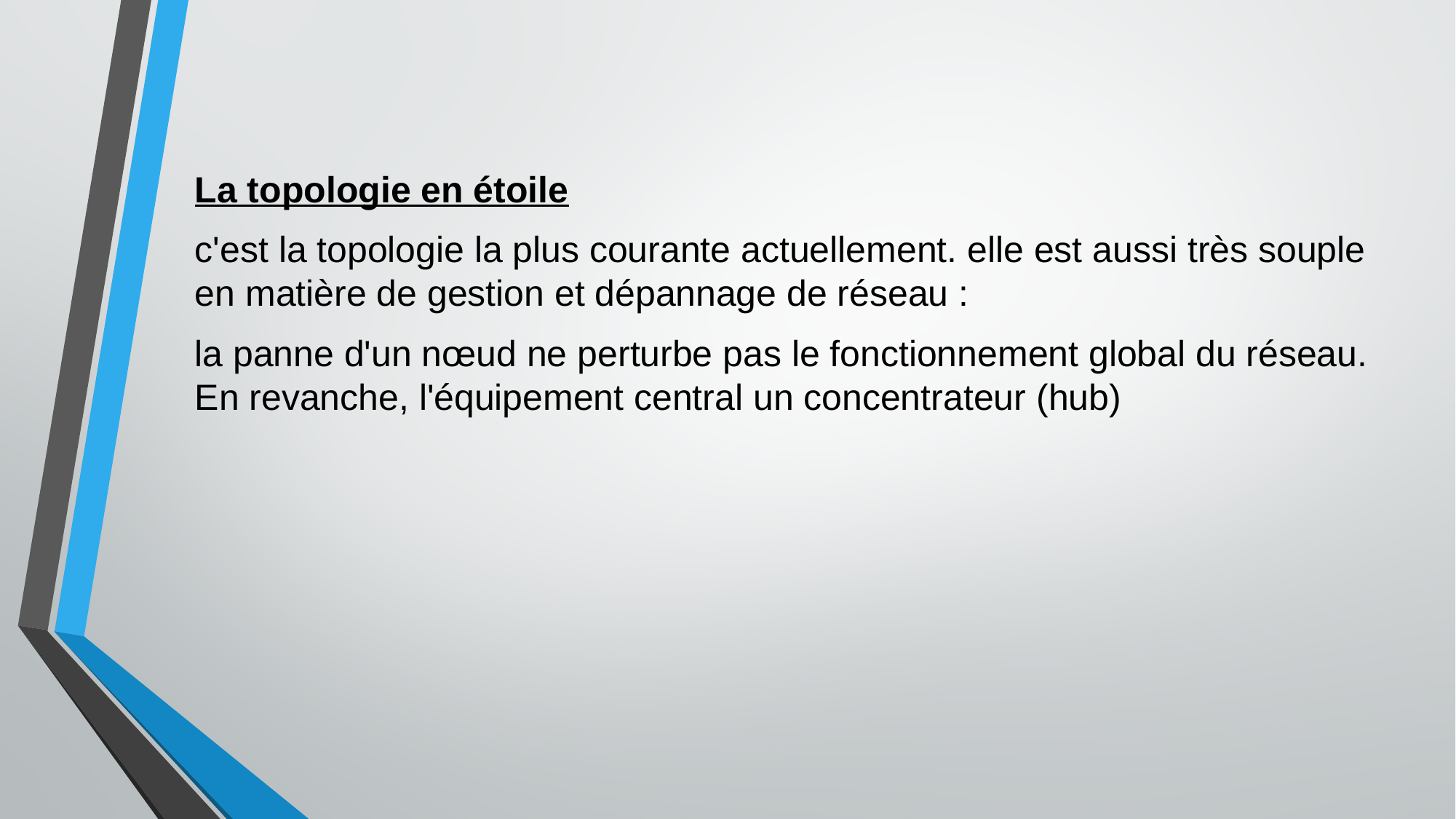

La topologie en étoile
c'est la topologie la plus courante actuellement. elle est aussi très souple en matière de gestion et dépannage de réseau :
la panne d'un nœud ne perturbe pas le fonctionnement global du réseau. En revanche, l'équipement central un concentrateur (hub)